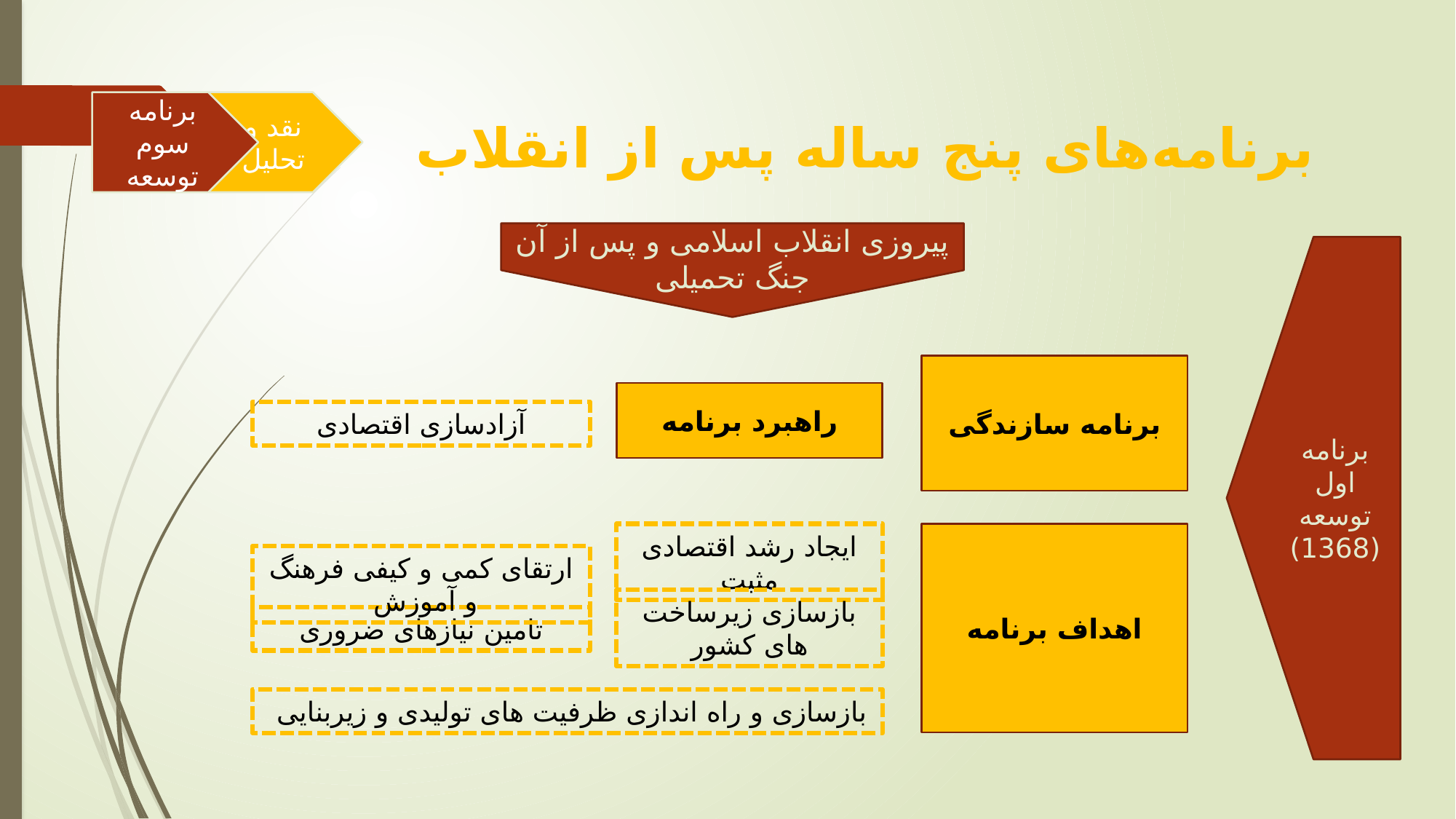

پیروزی انقلاب اسلامی و پس از آن جنگ تحمیلی
برنامه سوم توسعه
نقد و تحلیل
برنامه‌های پنج ساله پس از انقلاب
برنامه اول توسعه (1368)
برنامه سازندگی
راهبرد برنامه
آزادسازی اقتصادی
ایجاد رشد اقتصادی مثبت
اهداف برنامه
ارتقای کمی و کیفی فرهنگ و آموزش
بازسازی زیرساخت های کشور
تامین نیازهای ضروری
بازسازی و راه اندازی ظرفیت های تولیدی و زیربنایی